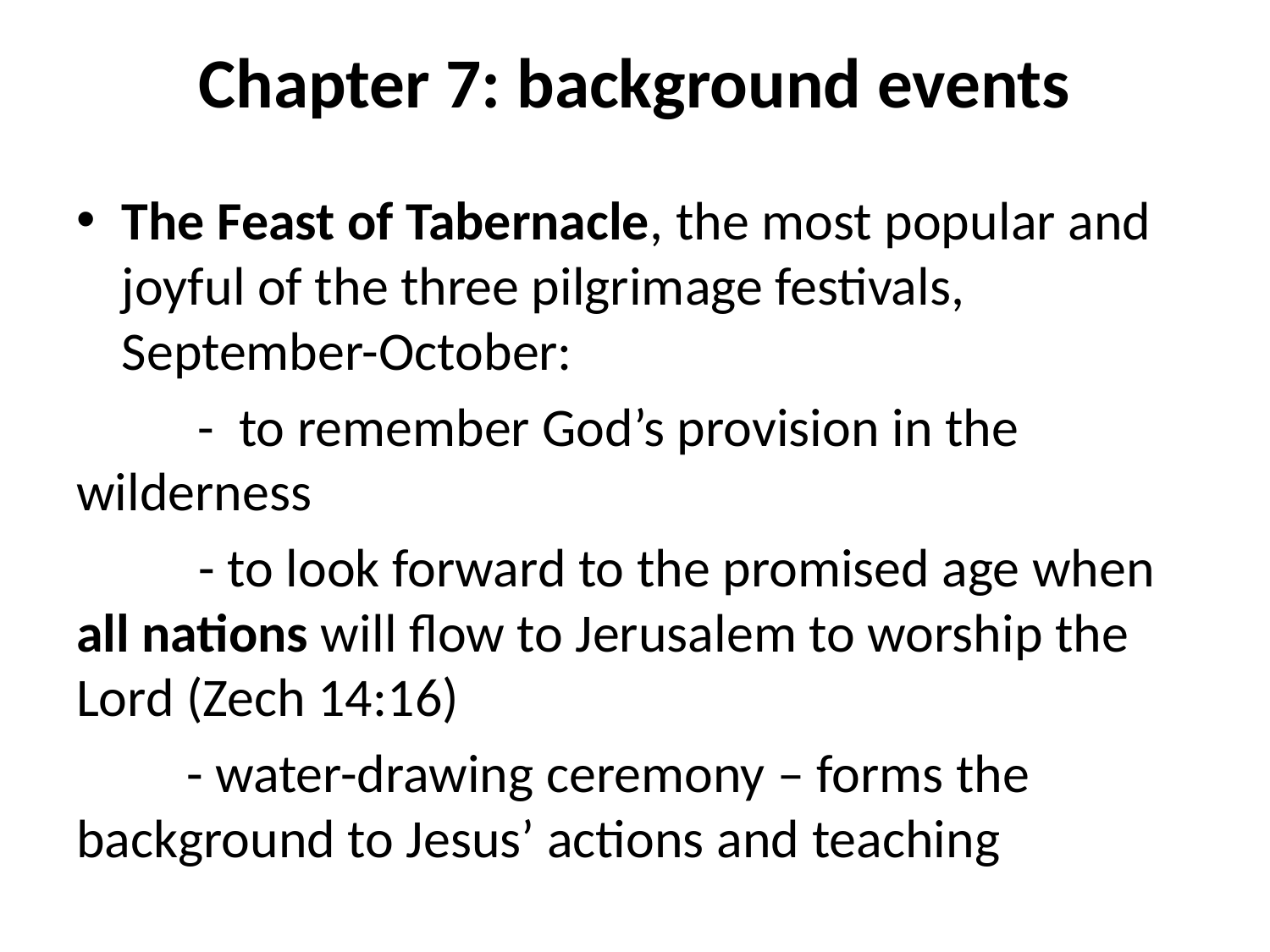

# Chapter 7: background events
The Feast of Tabernacle, the most popular and joyful of the three pilgrimage festivals, September-October:
	-  to remember God’s provision in the wilderness
          - to look forward to the promised age when all nations will flow to Jerusalem to worship the Lord (Zech 14:16)
         - water-drawing ceremony – forms the background to Jesus’ actions and teaching